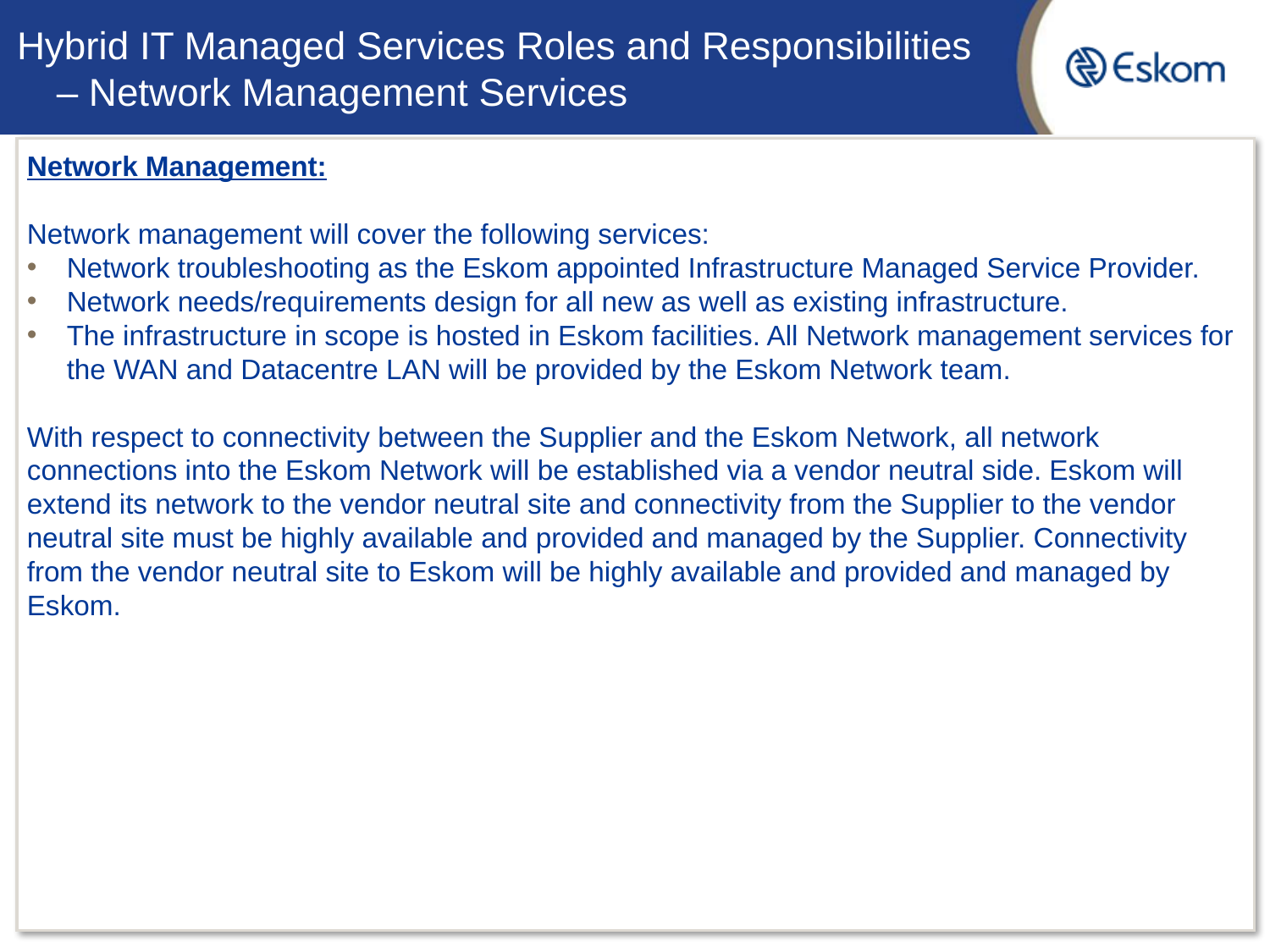

# Hybrid IT Managed Services Roles and Responsibilities – Network Management Services
Network Management:

Network management will cover the following services:
Network troubleshooting as the Eskom appointed Infrastructure Managed Service Provider.
Network needs/requirements design for all new as well as existing infrastructure.
The infrastructure in scope is hosted in Eskom facilities. All Network management services for the WAN and Datacentre LAN will be provided by the Eskom Network team.

With respect to connectivity between the Supplier and the Eskom Network, all network connections into the Eskom Network will be established via a vendor neutral side. Eskom will extend its network to the vendor neutral site and connectivity from the Supplier to the vendor neutral site must be highly available and provided and managed by the Supplier. Connectivity from the vendor neutral site to Eskom will be highly available and provided and managed by Eskom.